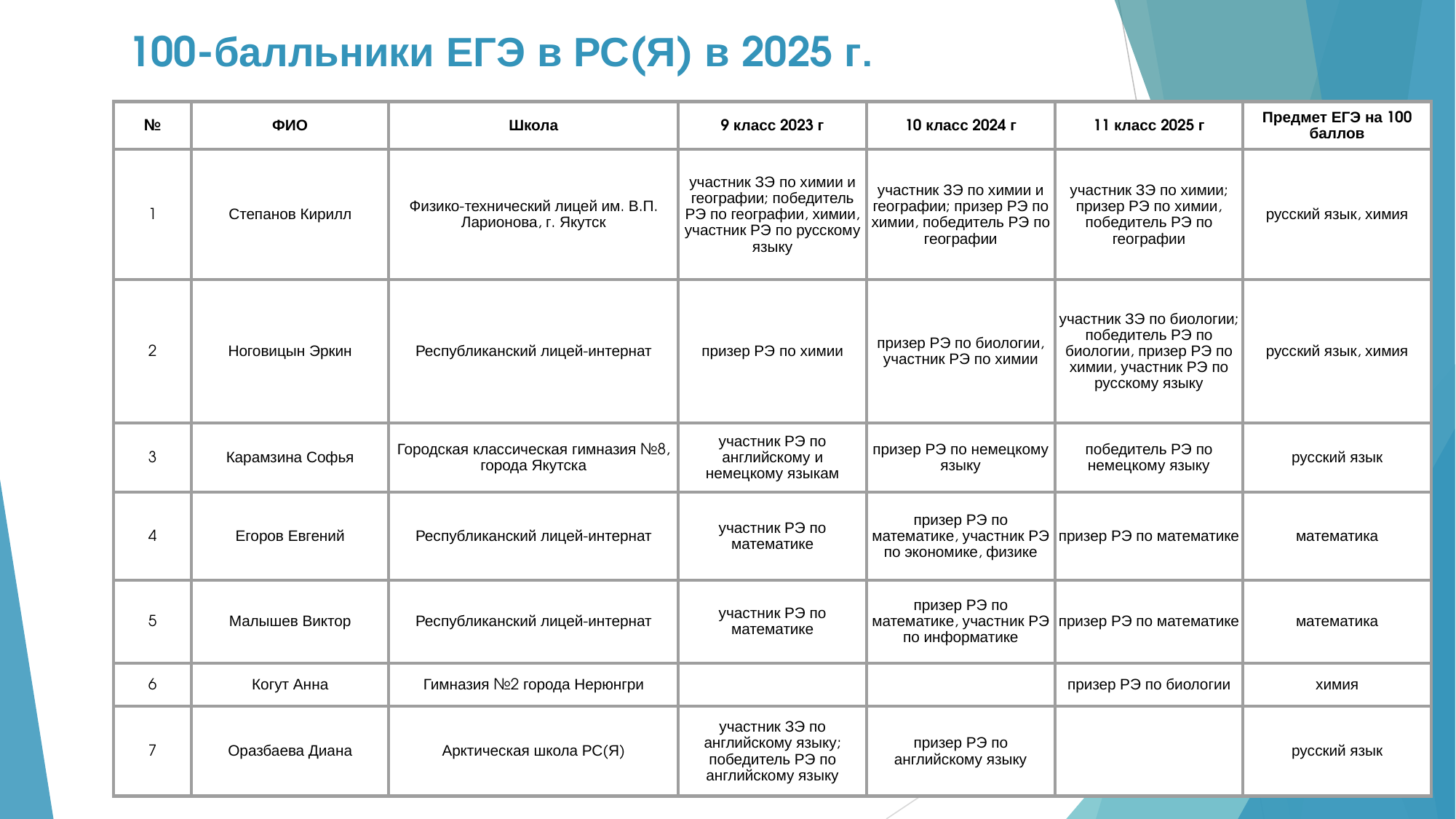

100-балльники ЕГЭ в РС(Я) в 2025 г.
| № | ФИО | Школа | 9 класс 2023 г | 10 класс 2024 г | 11 класс 2025 г | Предмет ЕГЭ на 100 баллов |
| --- | --- | --- | --- | --- | --- | --- |
| 1 | Степанов Кирилл | Физико-технический лицей им. В.П. Ларионова, г. Якутск | участник ЗЭ по химии и географии; победитель РЭ по географии, химии, участник РЭ по русскому языку | участник ЗЭ по химии и географии; призер РЭ по химии, победитель РЭ по географии | участник ЗЭ по химии; призер РЭ по химии, победитель РЭ по географии | русский язык, химия |
| 2 | Ноговицын Эркин | Республиканский лицей-интернат | призер РЭ по химии | призер РЭ по биологии, участник РЭ по химии | участник ЗЭ по биологии; победитель РЭ по биологии, призер РЭ по химии, участник РЭ по русскому языку | русский язык, химия |
| 3 | Карамзина Софья | Городская классическая гимназия №8, города Якутска | участник РЭ по английскому и немецкому языкам | призер РЭ по немецкому языку | победитель РЭ по немецкому языку | русский язык |
| 4 | Егоров Евгений | Республиканский лицей-интернат | участник РЭ по математике | призер РЭ по математике, участник РЭ по экономике, физике | призер РЭ по математике | математика |
| 5 | Малышев Виктор | Республиканский лицей-интернат | участник РЭ по математике | призер РЭ по математике, участник РЭ по информатике | призер РЭ по математике | математика |
| 6 | Когут Анна | Гимназия №2 города Нерюнгри |  |  | призер РЭ по биологии | химия |
| 7 | Оразбаева Диана | Арктическая школа РС(Я) | участник ЗЭ по английскому языку; победитель РЭ по английскому языку | призер РЭ по английскому языку |  | русский язык |